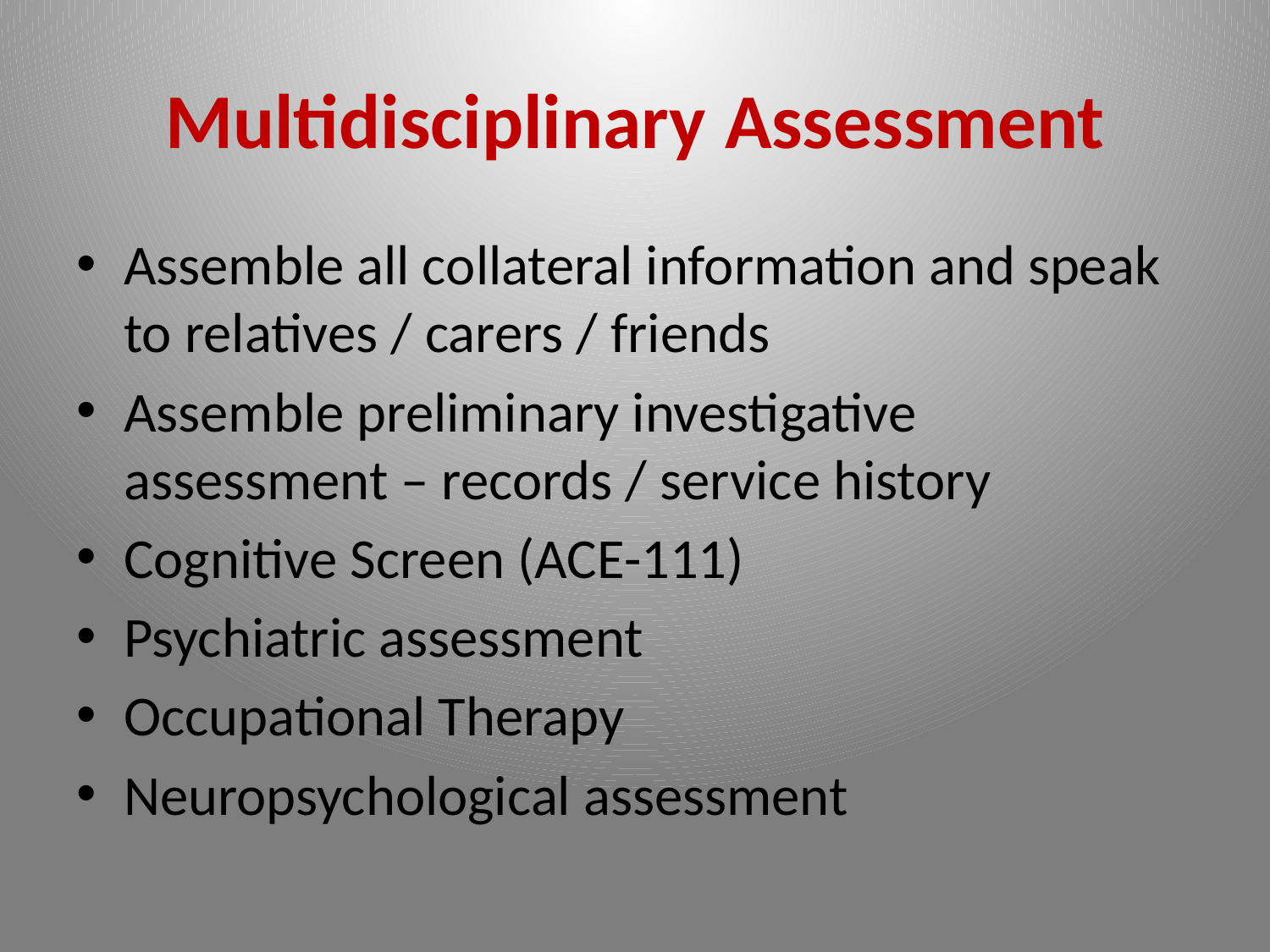

# Multidisciplinary Assessment
Assemble all collateral information and speak to relatives / carers / friends
Assemble preliminary investigative assessment – records / service history
Cognitive Screen (ACE-111)
Psychiatric assessment
Occupational Therapy
Neuropsychological assessment